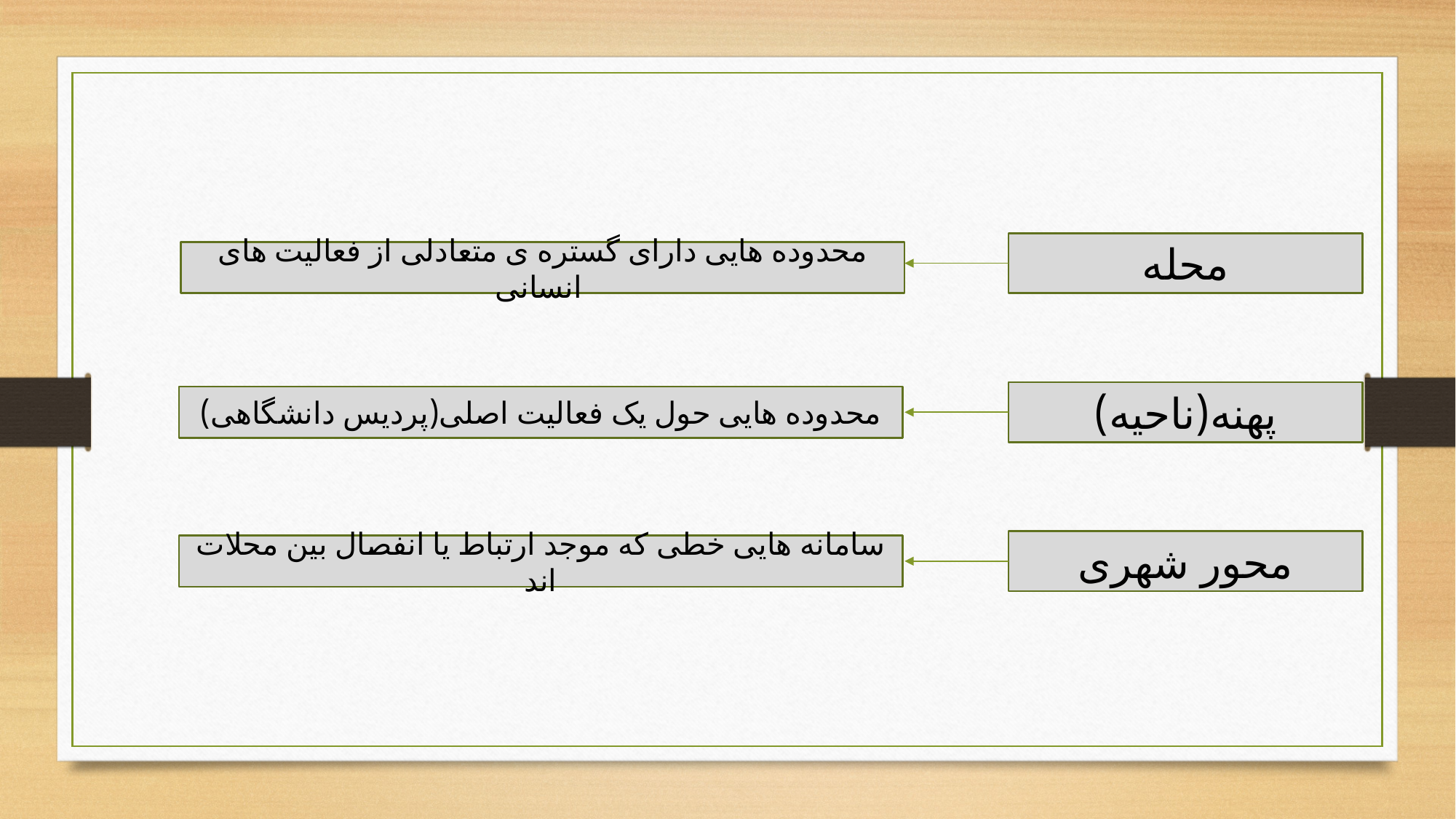

محله
محدوده هایی دارای گستره ی متعادلی از فعالیت های انسانی
پهنه(ناحیه)
محدوده هایی حول یک فعالیت اصلی(پردیس دانشگاهی)
محور شهری
سامانه هایی خطی که موجد ارتباط یا انفصال بین محلات اند